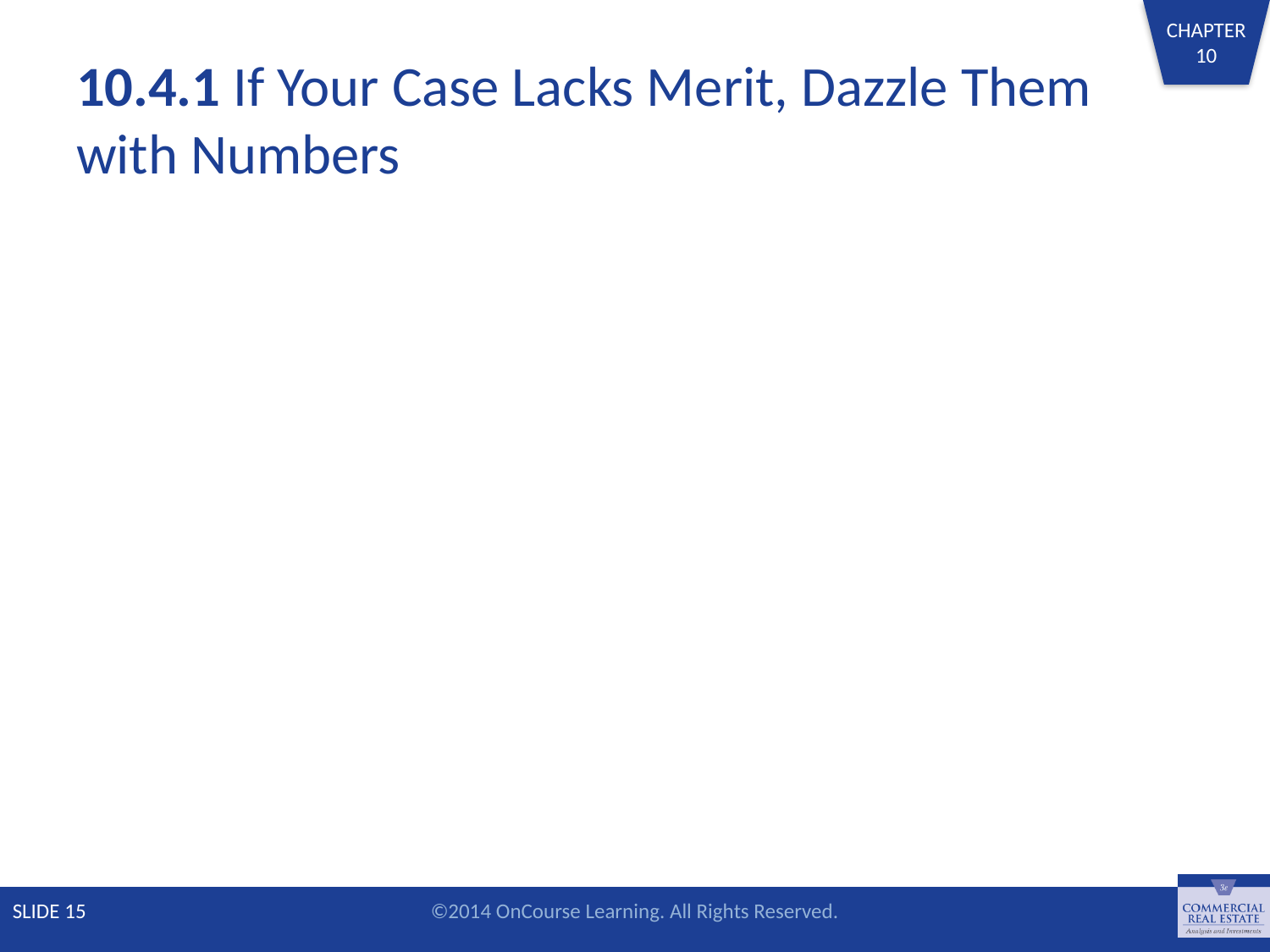

# 10.4.1 If Your Case Lacks Merit, Dazzle Them with Numbers

SLIDE 15